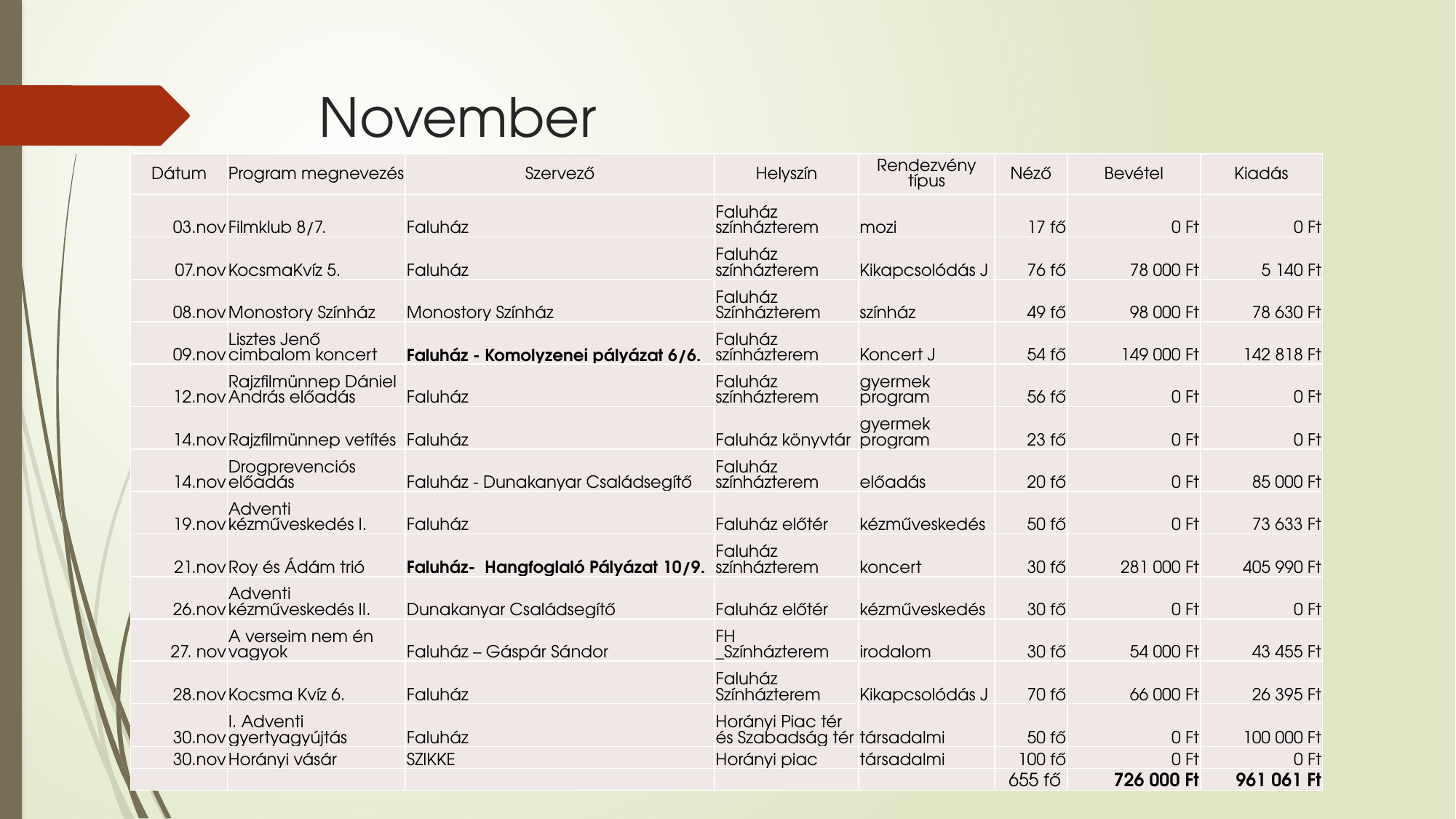

# November
| Dátum | Program megnevezés | Szervező | Helyszín | Rendezvény típus | Néző | Bevétel | Kiadás |
| --- | --- | --- | --- | --- | --- | --- | --- |
| 03.nov | Filmklub 8/7. | Faluház | Faluház színházterem | mozi | 17 fő | 0 Ft | 0 Ft |
| 07.nov | KocsmaKvíz 5. | Faluház | Faluház színházterem | Kikapcsolódás J | 76 fő | 78 000 Ft | 5 140 Ft |
| 08.nov | Monostory Színház | Monostory Színház | Faluház Színházterem | színház | 49 fő | 98 000 Ft | 78 630 Ft |
| 09.nov | Lisztes Jenő cimbalom koncert | Faluház - Komolyzenei pályázat 6/6. | Faluház színházterem | Koncert J | 54 fő | 149 000 Ft | 142 818 Ft |
| 12.nov | Rajzfilmünnep Dániel András előadás | Faluház | Faluház színházterem | gyermek program | 56 fő | 0 Ft | 0 Ft |
| 14.nov | Rajzfilmünnep vetítés | Faluház | Faluház könyvtár | gyermek program | 23 fő | 0 Ft | 0 Ft |
| 14.nov | Drogprevenciós előadás | Faluház - Dunakanyar Családsegítő | Faluház színházterem | előadás | 20 fő | 0 Ft | 85 000 Ft |
| 19.nov | Adventi kézműveskedés I. | Faluház | Faluház előtér | kézműveskedés | 50 fő | 0 Ft | 73 633 Ft |
| 21.nov | Roy és Ádám trió | Faluház- Hangfoglaló Pályázat 10/9. | Faluház színházterem | koncert | 30 fő | 281 000 Ft | 405 990 Ft |
| 26.nov | Adventi kézműveskedés II. | Dunakanyar Családsegítő | Faluház előtér | kézműveskedés | 30 fő | 0 Ft | 0 Ft |
| 27. nov | A verseim nem én vagyok | Faluház – Gáspár Sándor | FH \_Színházterem | irodalom | 30 fő | 54 000 Ft | 43 455 Ft |
| 28.nov | Kocsma Kvíz 6. | Faluház | Faluház Színházterem | Kikapcsolódás J | 70 fő | 66 000 Ft | 26 395 Ft |
| 30.nov | I. Adventi gyertyagyújtás | Faluház | Horányi Piac tér és Szabadság tér | társadalmi | 50 fő | 0 Ft | 100 000 Ft |
| 30.nov | Horányi vásár | SZIKKE | Horányi piac | társadalmi | 100 fő | 0 Ft | 0 Ft |
|  |  |  |  |  | 655 fő | 726 000 Ft | 961 061 Ft |